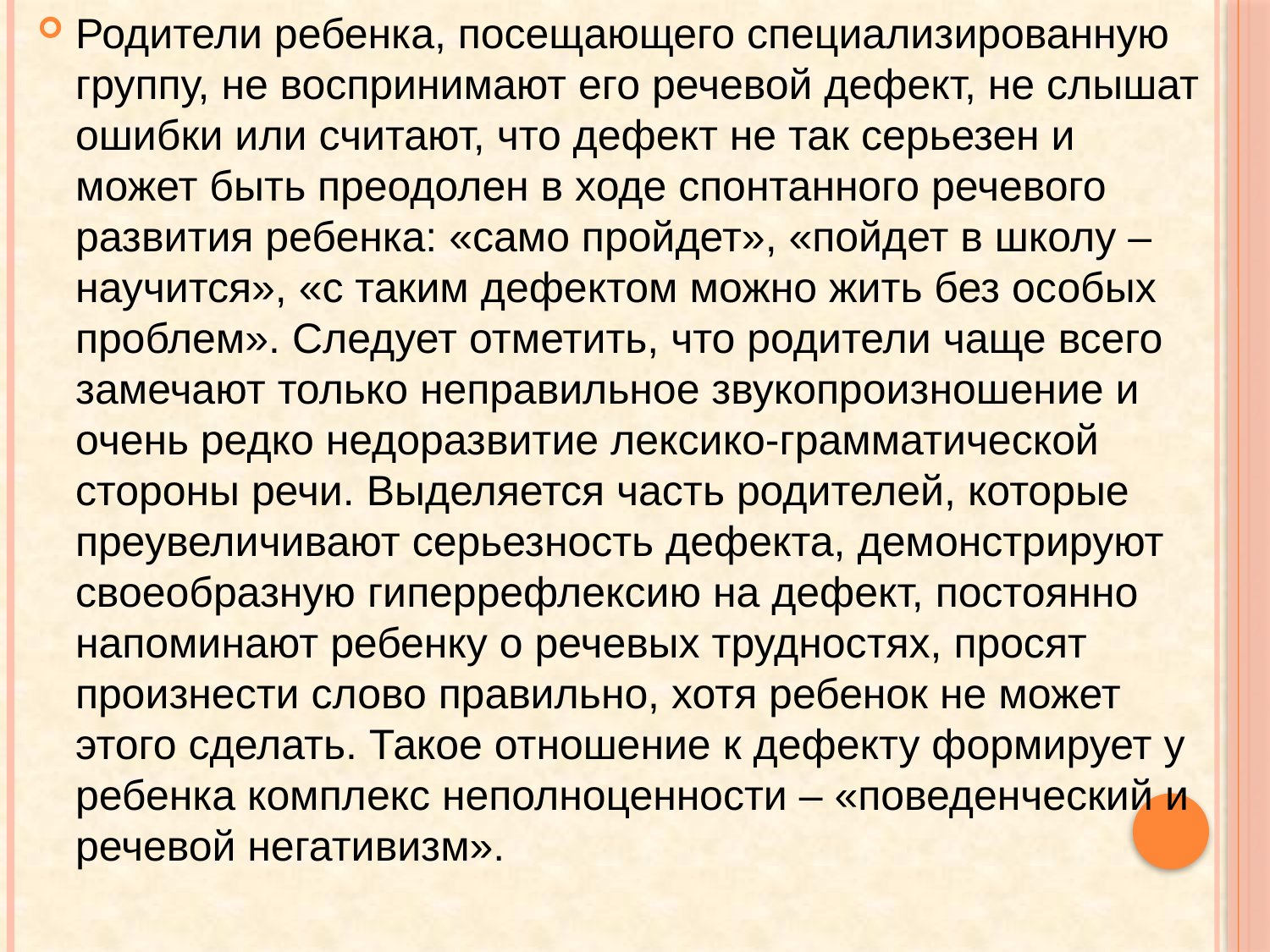

Родители ребенка, посещающего специализированную группу, не воспринимают его речевой дефект, не слышат ошибки или считают, что дефект не так серьезен и может быть преодолен в ходе спонтанного речевого развития ребенка: «само пройдет», «пойдет в школу – научится», «с таким дефектом можно жить без особых проблем». Следует отметить, что родители чаще всего замечают только неправильное звукопроизношение и очень редко недоразвитие лексико-грамматической стороны речи. Выделяется часть родителей, которые преувеличивают серьезность дефекта, демонстрируют своеобразную гиперрефлексию на дефект, постоянно напоминают ребенку о речевых трудностях, просят произнести слово правильно, хотя ребенок не может этого сделать. Такое отношение к дефекту формирует у ребенка комплекс неполноценности – «поведенческий и речевой негативизм».